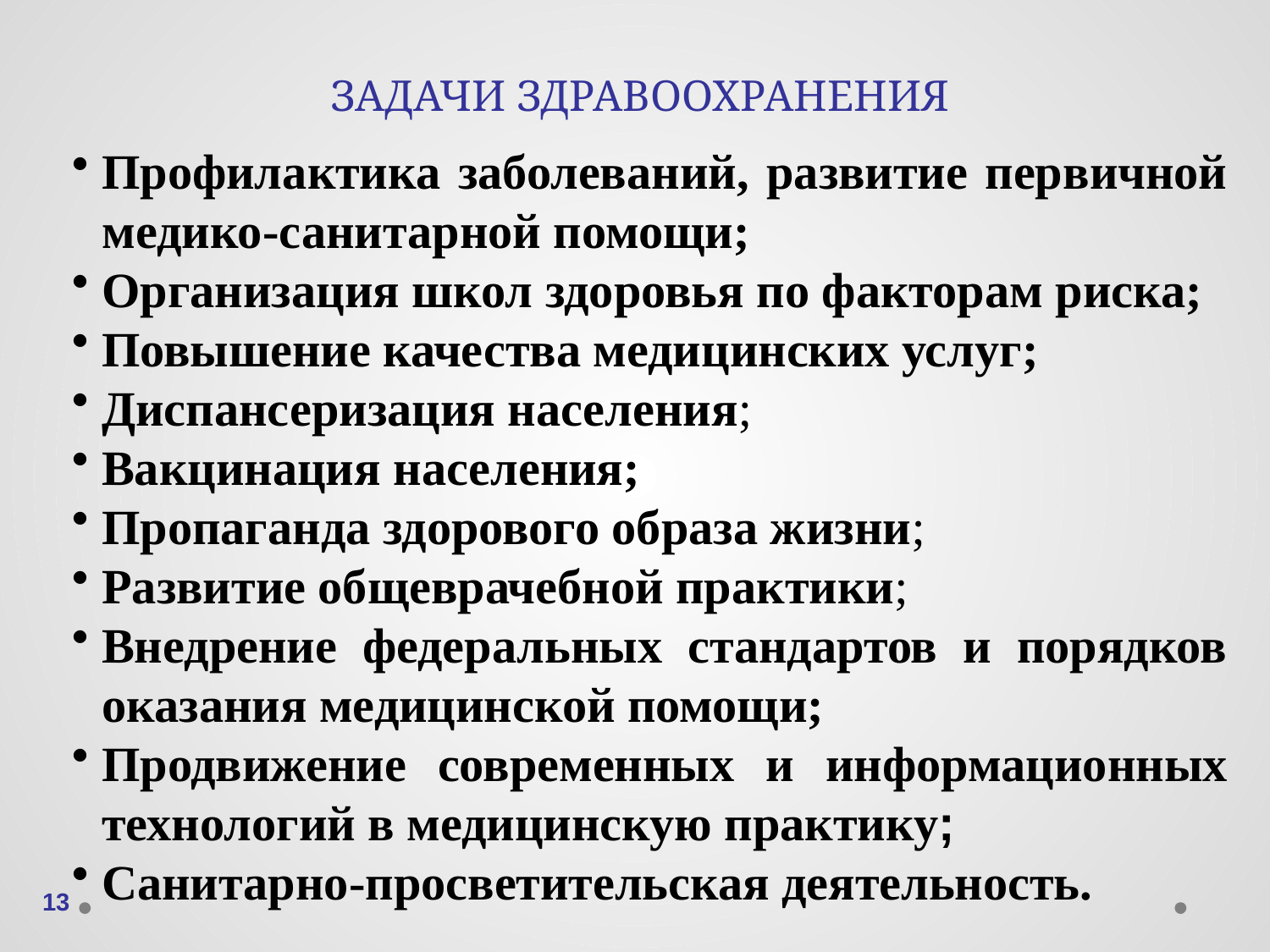

# ЗАДАЧИ ЗДРАВООХРАНЕНИЯ
Профилактика заболеваний, развитие первичной медико-санитарной помощи;
Организация школ здоровья по факторам риска;
Повышение качества медицинских услуг;
Диспансеризация населения;
Вакцинация населения;
Пропаганда здорового образа жизни;
Развитие общеврачебной практики;
Внедрение федеральных стандартов и порядков оказания медицинской помощи;
Продвижение современных и информационных технологий в медицинскую практику;
Санитарно-просветительская деятельность.
13